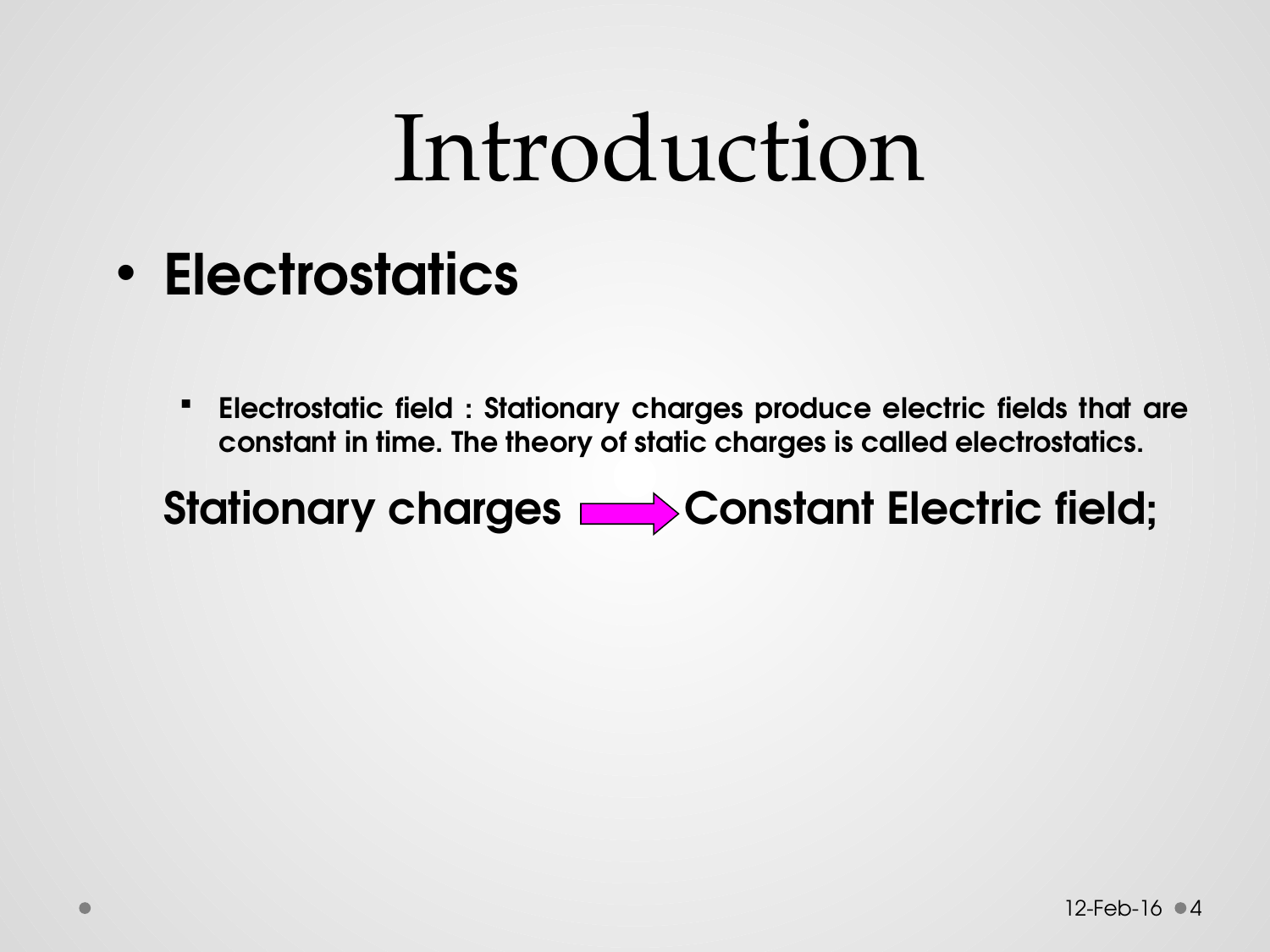

# Introduction
Electrostatics

Electrostatic field : Stationary charges produce electric fields that are constant in time. The theory of static charges is called electrostatics.
	Stationary charges          Constant Electric field;

12-Feb-16
4